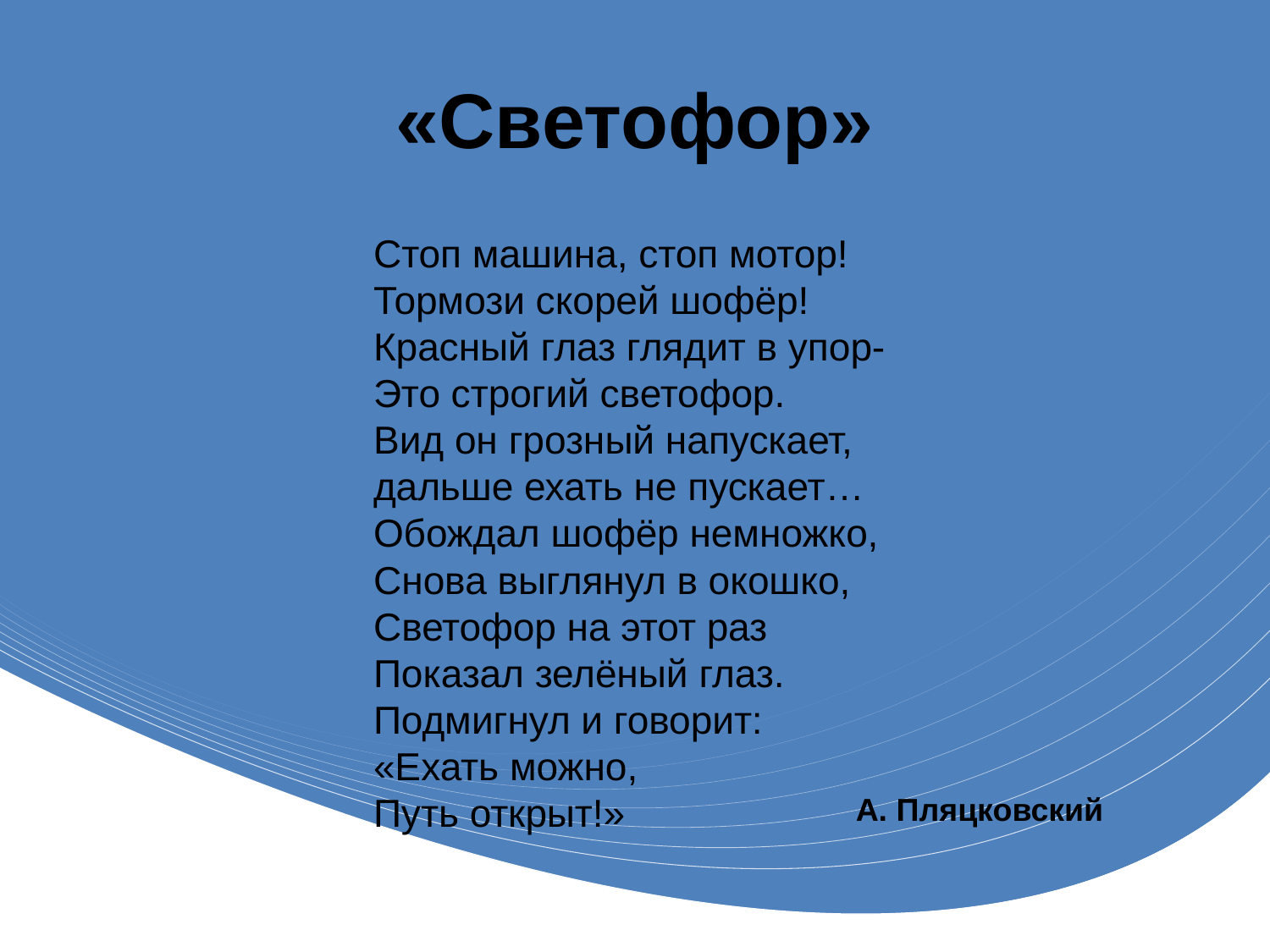

# «Светофор»
Стоп машина, стоп мотор!
Тормози скорей шофёр!
Красный глаз глядит в упор-
Это строгий светофор.
Вид он грозный напускает,
дальше ехать не пускает…
Обождал шофёр немножко,
Снова выглянул в окошко,
Светофор на этот раз
Показал зелёный глаз.
Подмигнул и говорит:
«Ехать можно,
Путь открыт!»

А. Пляцковский